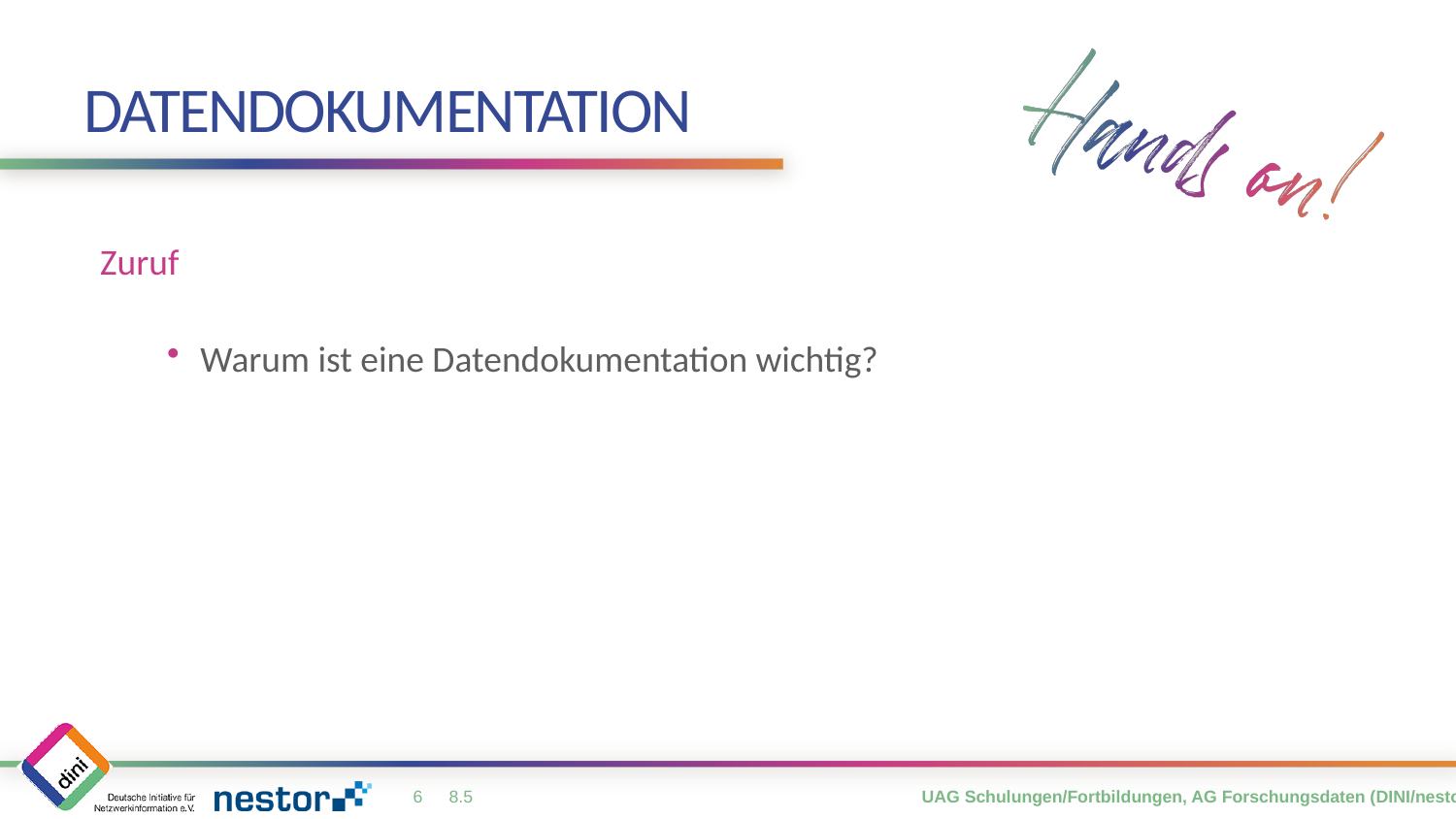

# Datendokumentation
Zuruf
Warum ist eine Datendokumentation wichtig?
6
8.5